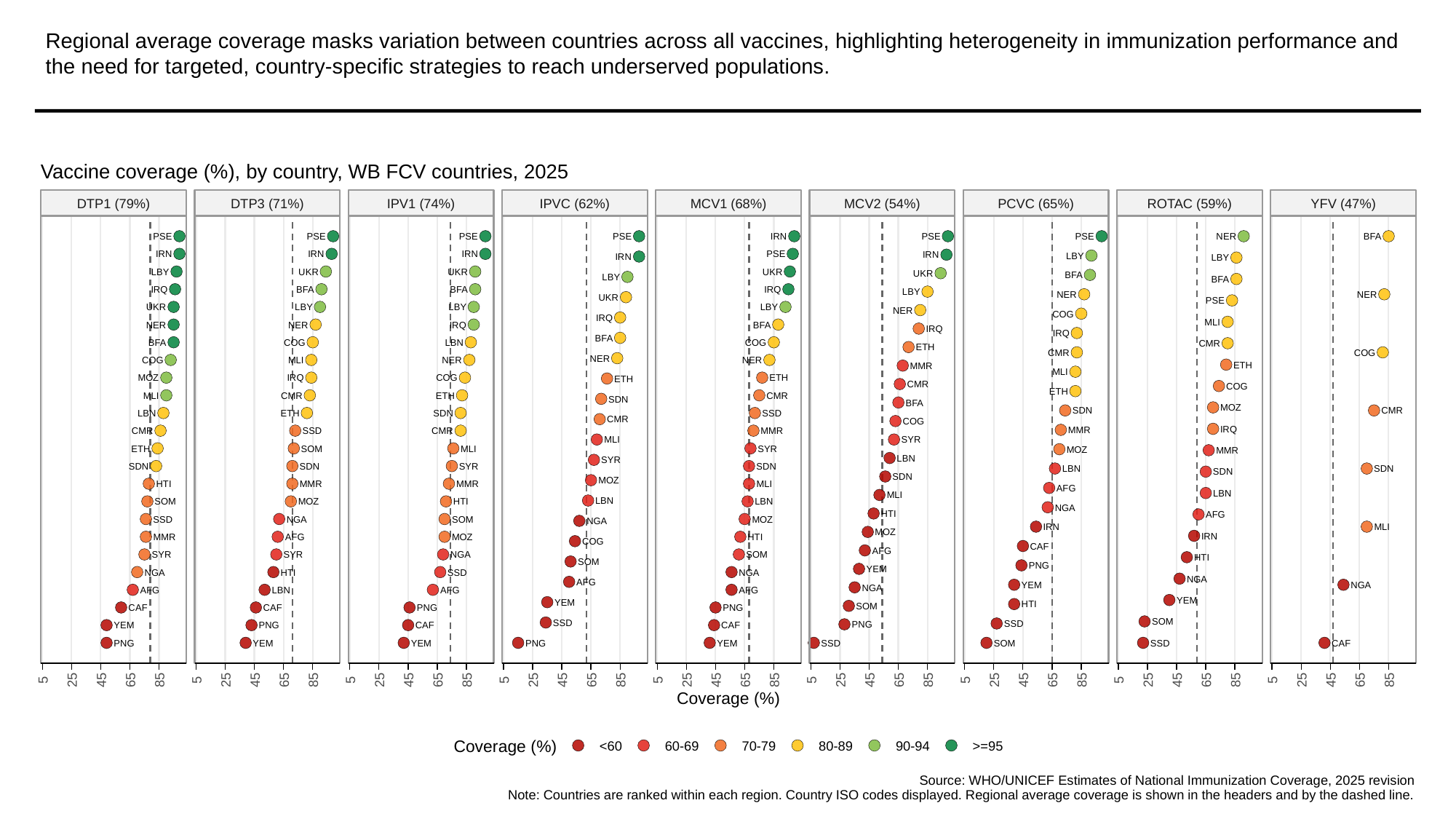

# Regional average coverage masks variation between countries across all vaccines, highlighting heterogeneity in immunization performance and the need for targeted, country-specific strategies to reach underserved populations.

Vaccine coverage (%), by country, WB FCV countries, 2025

DTP1 (79%)
DTP3 (71%)
IPV1 (74%)
IPVC (62%)
MCV1 (68%)
MCV2 (54%)
PCVC (65%)
ROTAC (59%)
YFV (47%)

PSE
PSE
PSE
PSE
IRN
PSE
PSE
NER
BFA

IRN
IRN
IRN
PSE

IRN

LBY
IRN
LBY

LBY
UKR
UKR
UKR

UKR

BFA

LBY
BFA

IRQ
BFA
BFA
IRQ
LBY

NER
NER

UKR

PSE

UKR
LBY
LBY
LBY

NER

COG

IRQ

MLI

NER
NER
IRQ
BFA

IRQ

IRQ

BFA

BFA
COG
LBN
COG
CMR

ETH

CMR
COG

NER
COG
MLI
NER
NER

ETH
MMR

MLI

MOZ
IRQ
COG
ETH
ETH

CMR
COG

ETH

MLI
CMR
ETH
CMR

SDN

BFA

MOZ

SDN
CMR

LBN
ETH
SDN
SSD

CMR
COG

IRQ
MMR
CMR
SSD
CMR
MMR

MLI
SYR

ETH
SOM
MLI
SYR
MOZ
MMR

LBN
SYR

SDN
SDN
SYR
SDN

LBN
SDN

SDN

SDN

MOZ

HTI
MMR
MMR
MLI

AFG

LBN
MLI

LBN
SOM
MOZ
HTI
LBN

NGA

HTI
AFG

SSD
NGA
SOM
MOZ
NGA

IRN
MLI

MOZ

IRN
MMR
AFG
MOZ
HTI

COG

CAF

AFG

SYR
SYR
NGA
SOM

HTI

SOM

PNG

YEM

NGA
HTI
SSD
NGA

NGA

AFG

YEM
NGA

NGA
AFG
LBN
AFG
AFG

YEM

YEM

HTI

SOM
CAF
CAF
PNG
PNG

SOM

SSD

SSD
PNG
YEM
PNG
CAF
CAF

PNG
YEM
YEM
PNG
YEM
SSD
SOM
SSD
CAF

5
25
45
65
85
5
25
45
65
85
5
25
45
65
85
5
25
45
65
85
5
25
45
65
85
5
25
45
65
85
5
25
45
65
85
5
25
45
65
85
5
25
45
65
85
Coverage (%)
Coverage (%)

<60
60-69
70-79
80-89
90-94
>=95
Source: WHO/UNICEF Estimates of National Immunization Coverage, 2025 revision
Note: Countries are ranked within each region. Country ISO codes displayed. Regional average coverage is shown in the headers and by the dashed line.